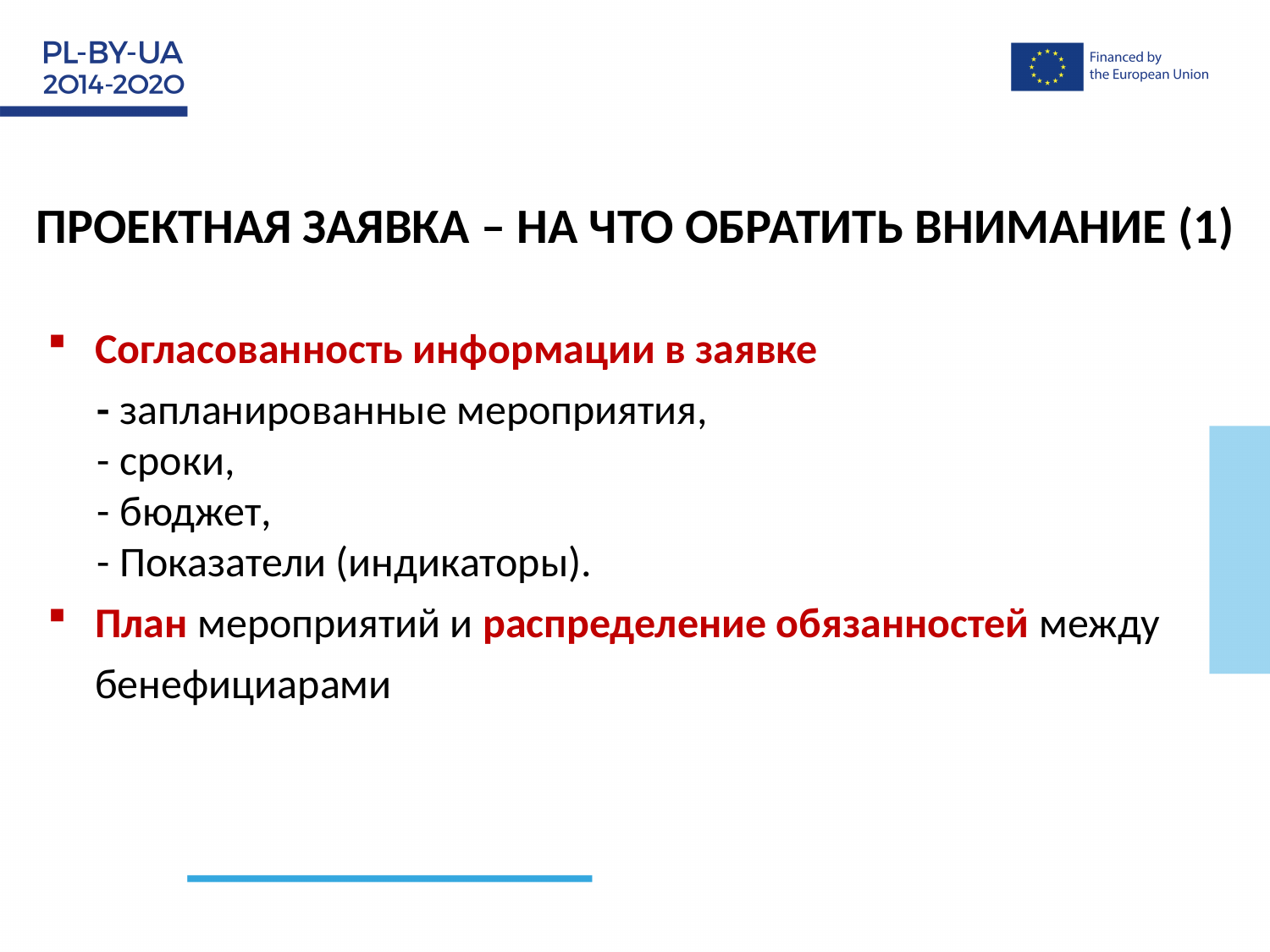

ПРОЕКТНАЯ ЗАЯВКА – НА ЧТО ОБРАТИТЬ ВНИМАНИЕ (1)

Согласованность информации в заявке
- запланированные мероприятия,
- сроки,
- бюджет,
- Показатели (индикаторы).
План мероприятий и распределение обязанностей между бенефициарами